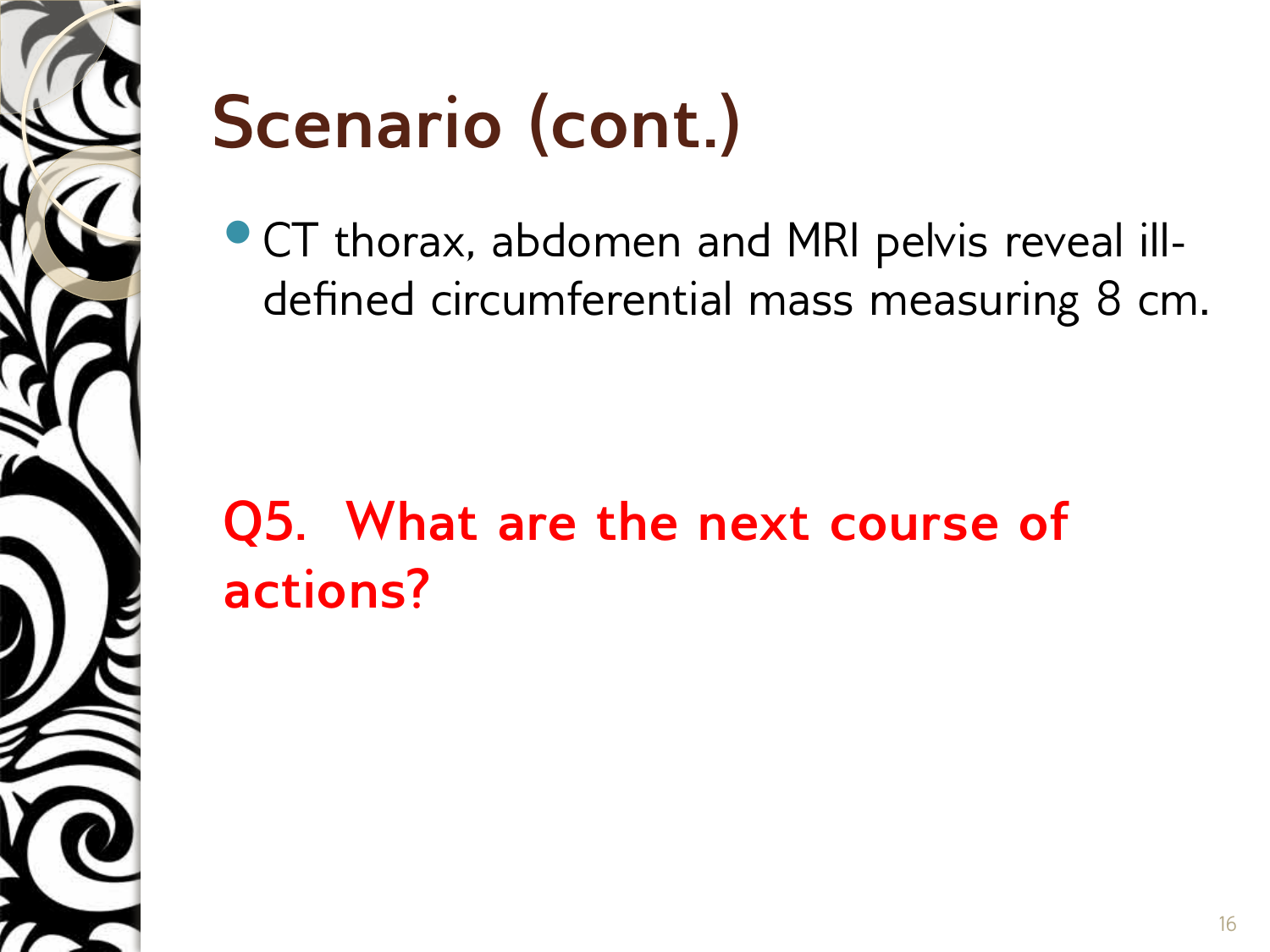

# Scenario (cont.)
CT thorax, abdomen and MRI pelvis reveal ill-defined circumferential mass measuring 8 cm.

Q5.  What are the next course of actions?

16